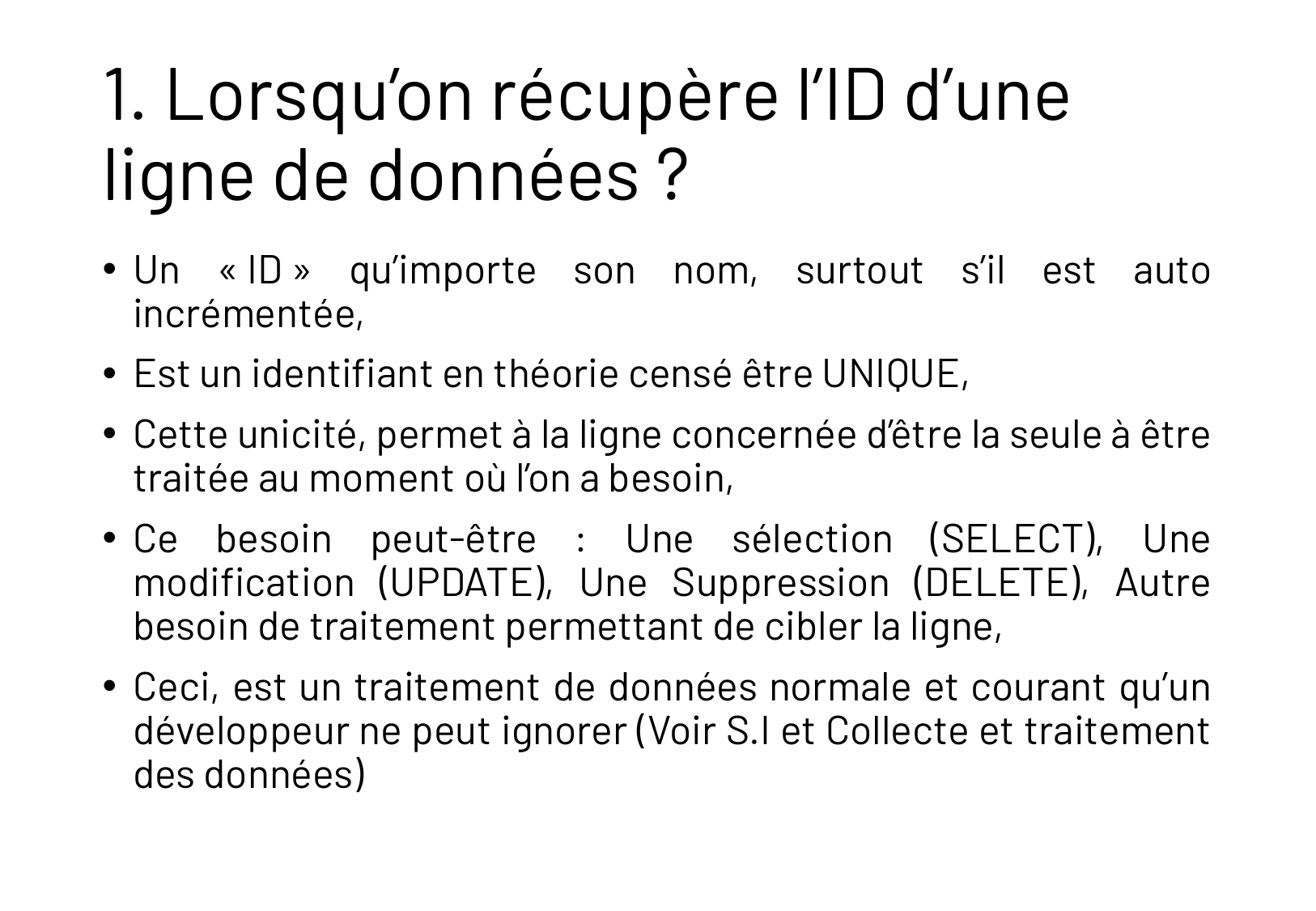

# 1. Lorsqu’on récupère l’ID d’une ligne de données ?
Un « ID » qu’importe son nom, surtout s’il est auto incrémentée,
Est un identifiant en théorie censé être UNIQUE,
Cette unicité, permet à la ligne concernée d’être la seule à être traitée au moment où l’on a besoin,
Ce besoin peut-être : Une sélection (SELECT), Une modification (UPDATE), Une Suppression (DELETE), Autre besoin de traitement permettant de cibler la ligne,
Ceci, est un traitement de données normale et courant qu’un développeur ne peut ignorer (Voir S.I et Collecte et traitement des données)